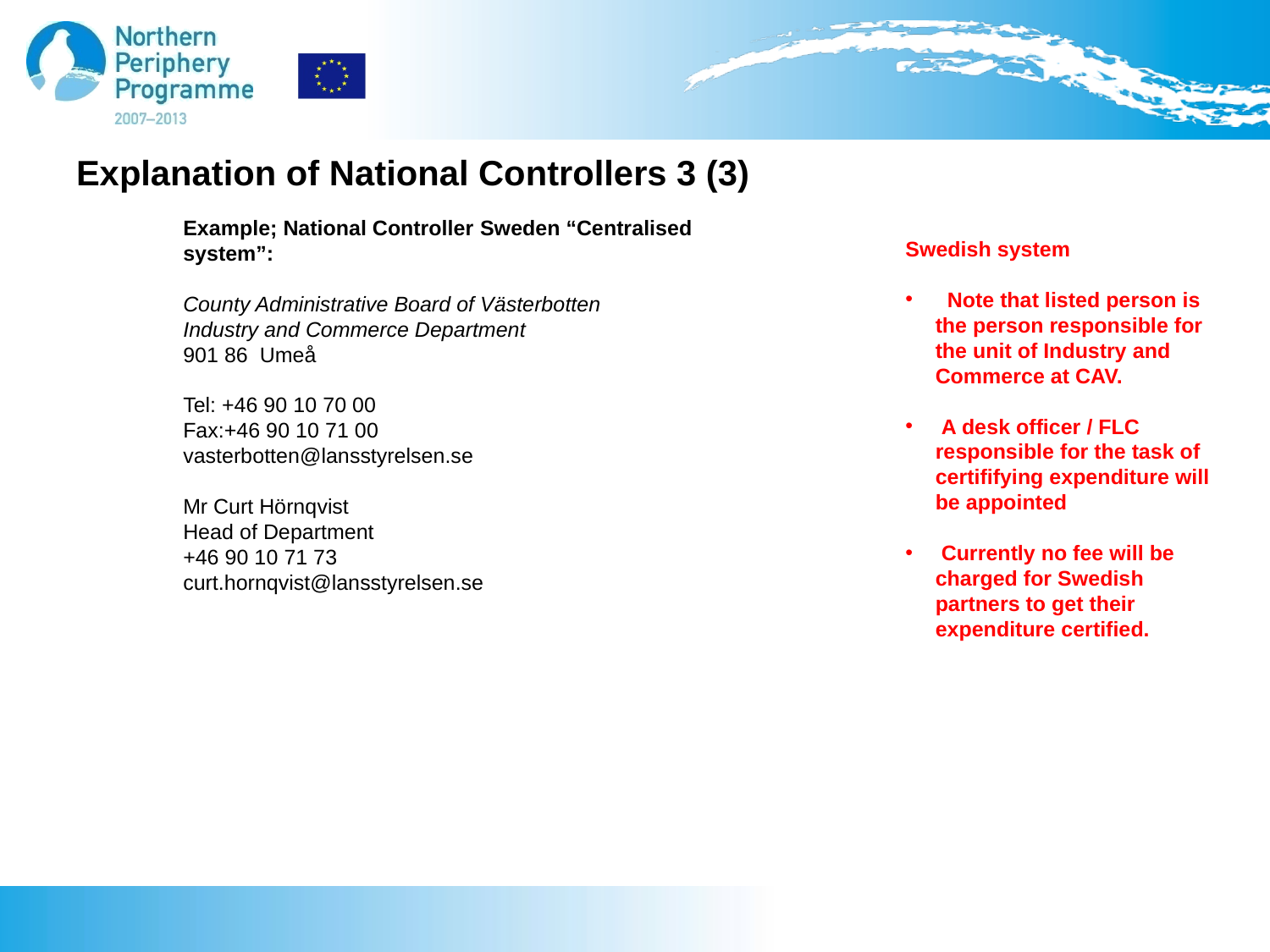

# Explanation of National Controllers 3 (3)
Example; National Controller Sweden “Centralised system”:

County Administrative Board of Västerbotten
Industry and Commerce Department
901 86  Umeå

Tel: +46 90 10 70 00
Fax:+46 90 10 71 00
vasterbotten@lansstyrelsen.se

Mr Curt Hörnqvist
Head of Department
+46 90 10 71 73
curt.hornqvist@lansstyrelsen.se

Swedish system

  Note that listed person is the person responsible for the unit of Industry and Commerce at CAV.

 A desk officer / FLC responsible for the task of certififying expenditure will be appointed

 Currently no fee will be charged for Swedish partners to get their expenditure certified.